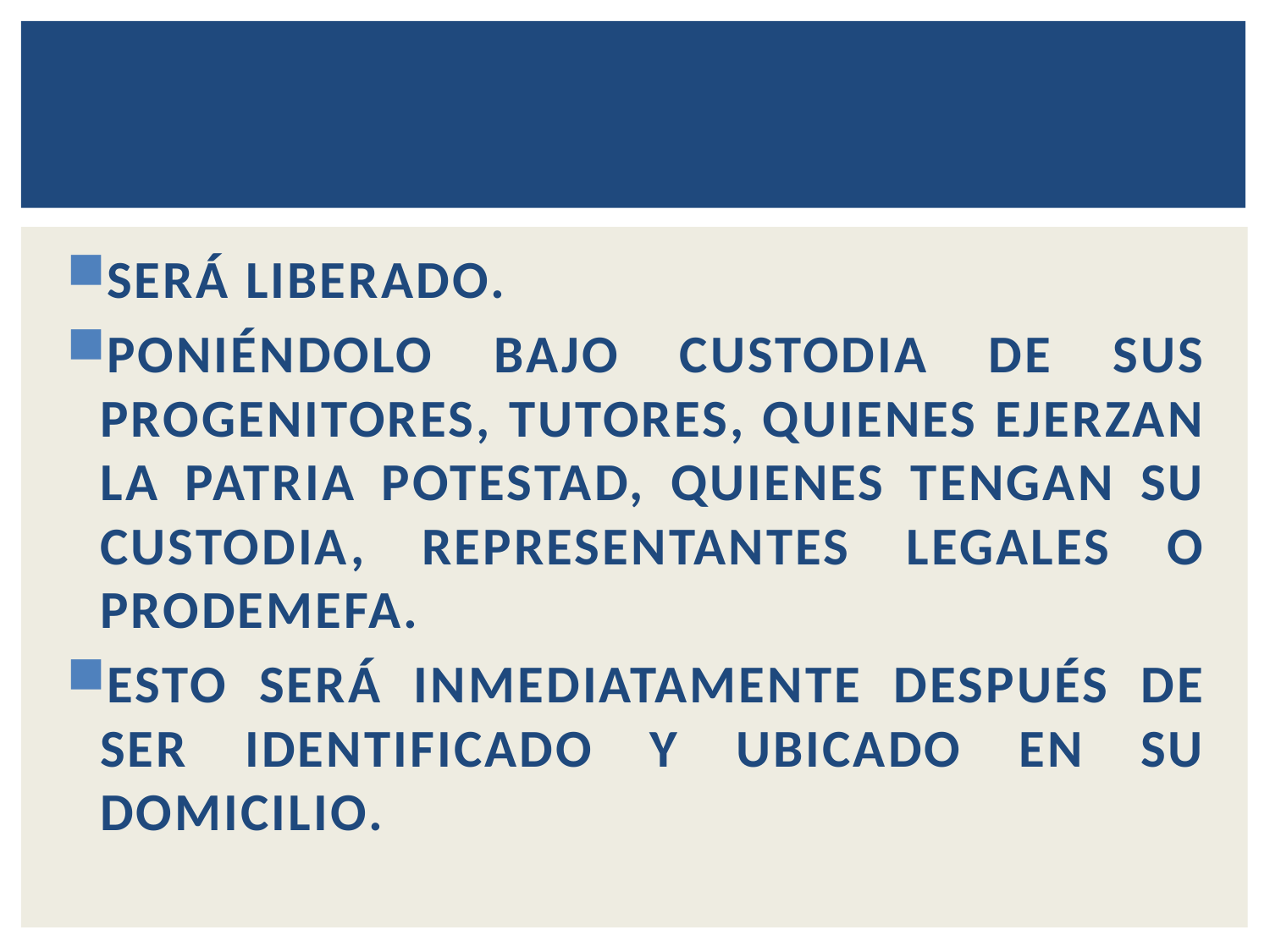

#
SERÁ LIBERADO.
PONIÉNDOLO BAJO CUSTODIA DE SUS PROGENITORES, TUTORES, QUIENES EJERZAN LA PATRIA POTESTAD, QUIENES TENGAN SU CUSTODIA, REPRESENTANTES LEGALES O PRODEMEFA.
ESTO SERÁ INMEDIATAMENTE DESPUÉS DE SER IDENTIFICADO Y UBICADO EN SU DOMICILIO.